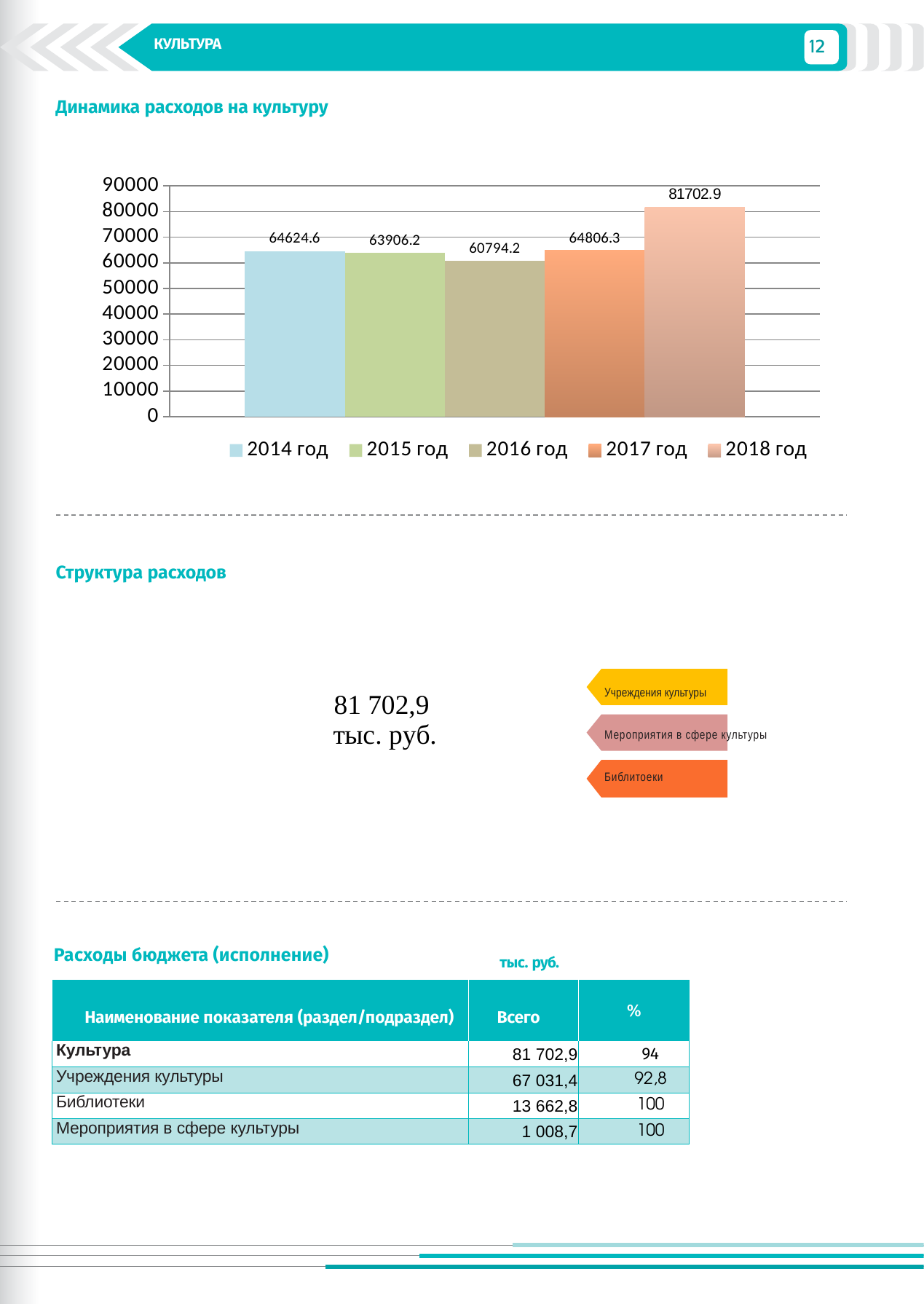

12

КУЛЬТУРА
Динамика расходов на культуру

### Chart

| Category | 2014 год | 2015 год | 2016 год | 2017 год | 2018 год |
|---|---|---|---|---|---|
| Обем расходов | 64624.6 | 63906.2 | 60794.2 | 64806.3 | 81702.9 |

### Chart

| Category | Продажи |  |
|---|---|---|
| Учреждения культуры | 67031.4 | None |
| Библиотеки | 13662.8 | None |
| Мероприятия в сфере культуры | 1008.7 | None |

Учреждения культуры

Мероприятия в сфере культуры

Библитоеки

Структура расходов

Расходы бюджета (исполнение)
тыс. руб.
| Наименование показателя (раздел/подраздел) | Всего | % |
| --- | --- | --- |
| Культура | 81 702,9 | 94 |
| Учреждения культуры | 67 031,4 | 92,8 |
| Библиотеки | 13 662,8 | 100 |
| Мероприятия в сфере культуры | 1 008,7 | 100 |